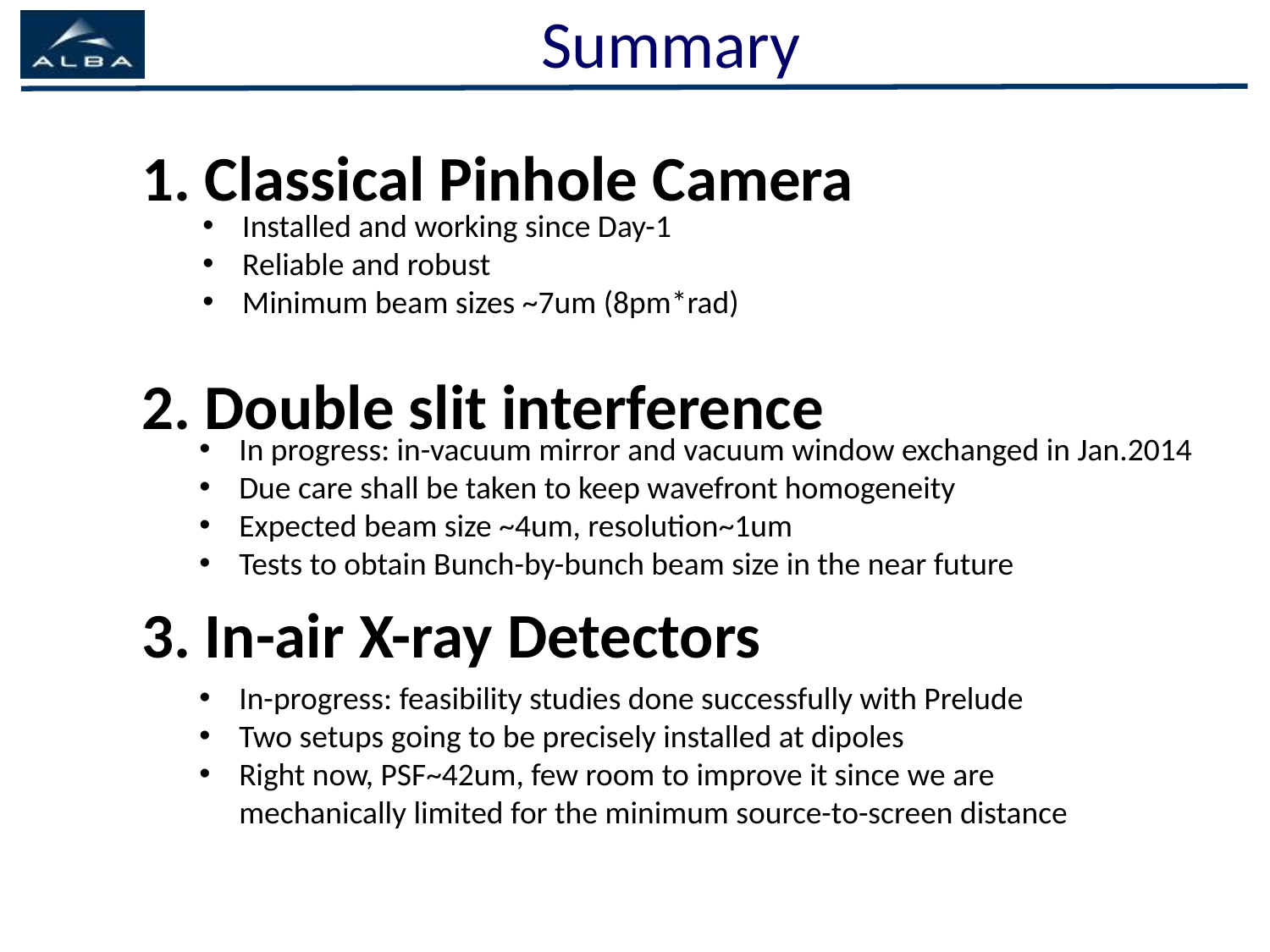

# Summary
 Classical Pinhole Camera

 Double slit interference

 In-air X-ray Detectors

Installed and working since Day-1
Reliable and robust
Minimum beam sizes ~7um (8pm*rad)
In progress: in-vacuum mirror and vacuum window exchanged in Jan.2014
Due care shall be taken to keep wavefront homogeneity
Expected beam size ~4um, resolution~1um
Tests to obtain Bunch-by-bunch beam size in the near future
In-progress: feasibility studies done successfully with Prelude
Two setups going to be precisely installed at dipoles
Right now, PSF~42um, few room to improve it since we are mechanically limited for the minimum source-to-screen distance